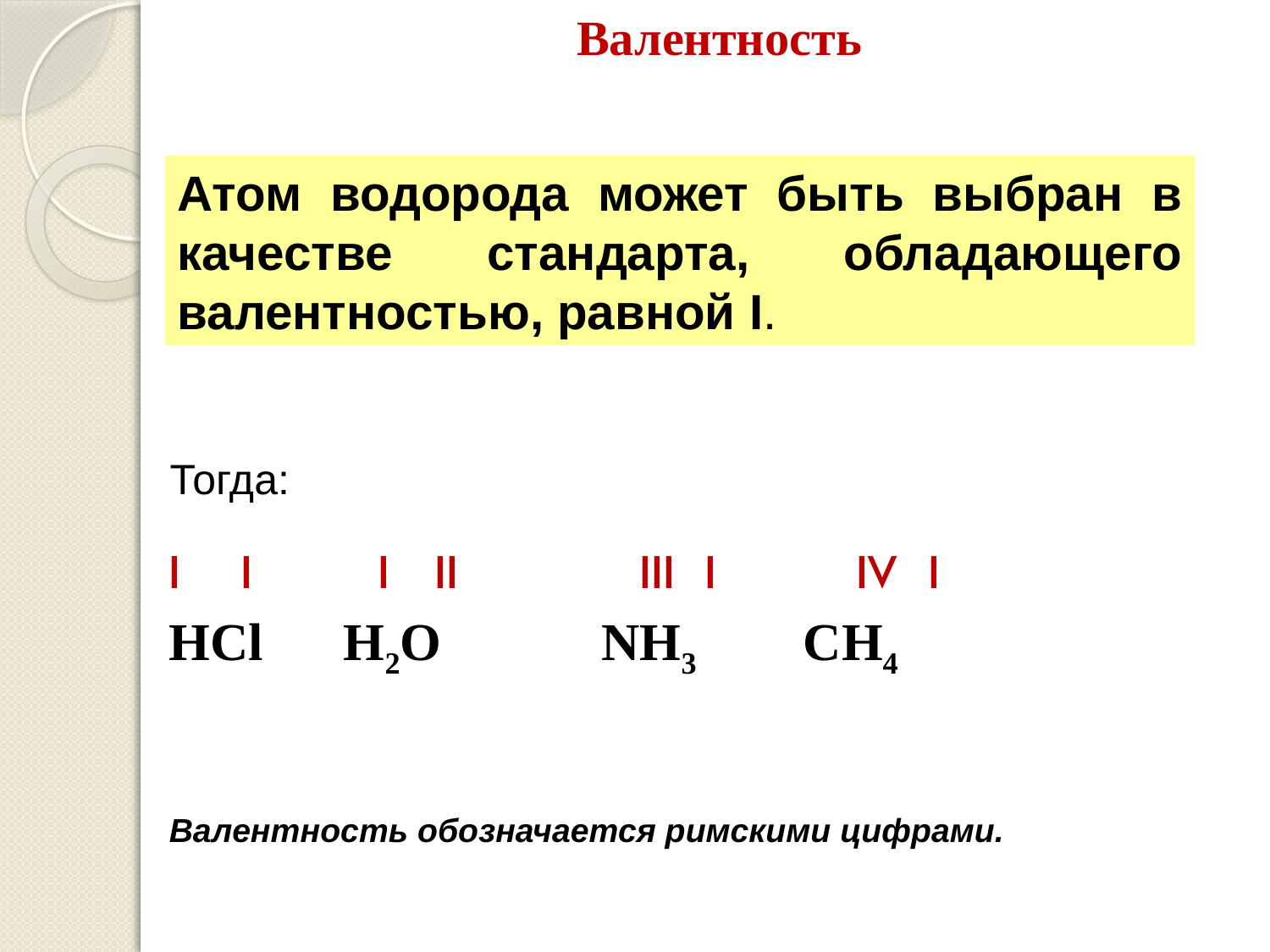

Валентность

Атом водорода может быть выбран в качестве стандарта, обладающего валентностью, равной I.
Тогда:
I    I         I   II             III  I          IV  I
НCl      H2O            NH3        CH4

Валентность обозначается римскими цифрами.